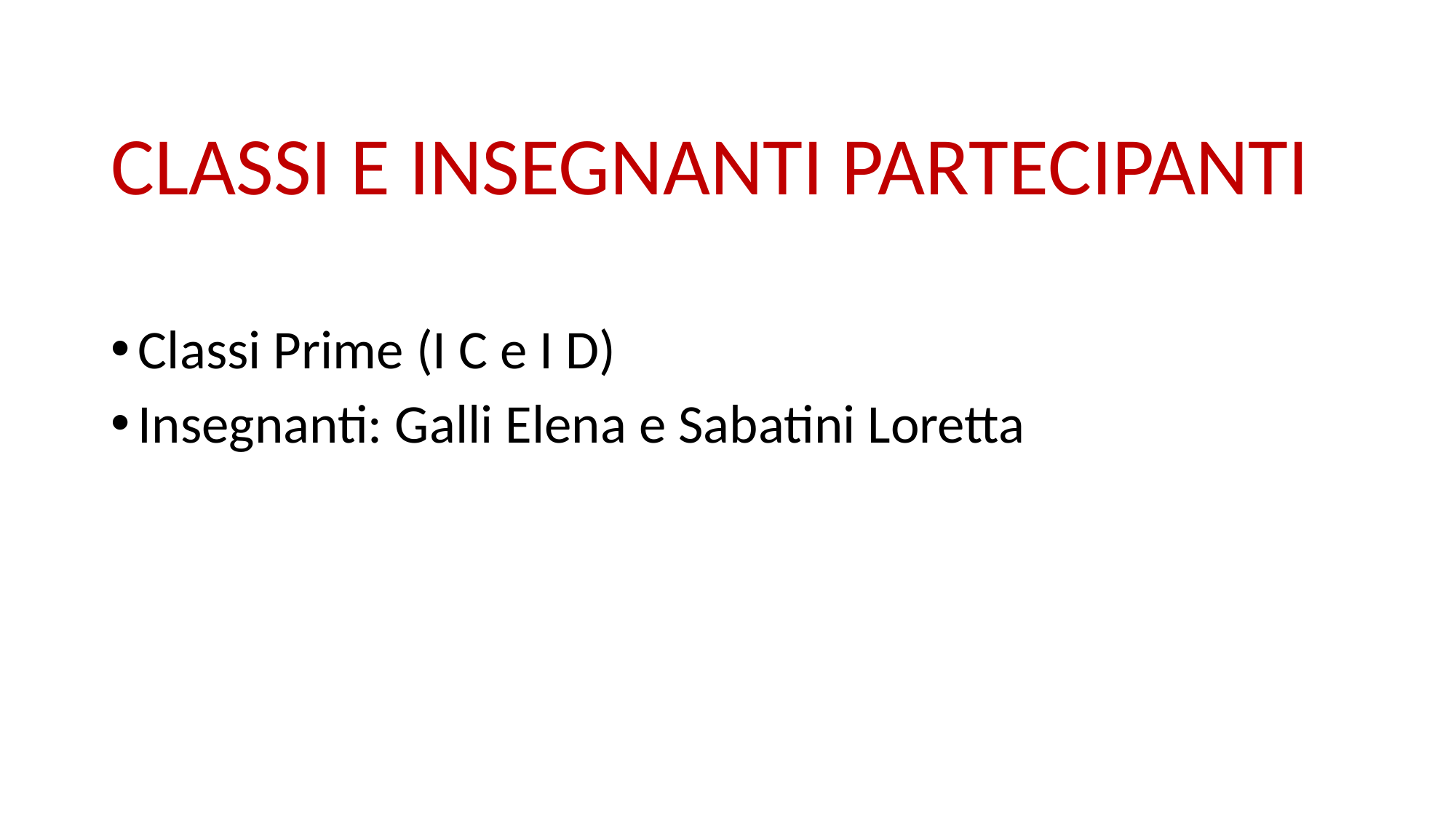

# CLASSI E INSEGNANTI PARTECIPANTI
Classi Prime (I C e I D)
Insegnanti: Galli Elena e Sabatini Loretta